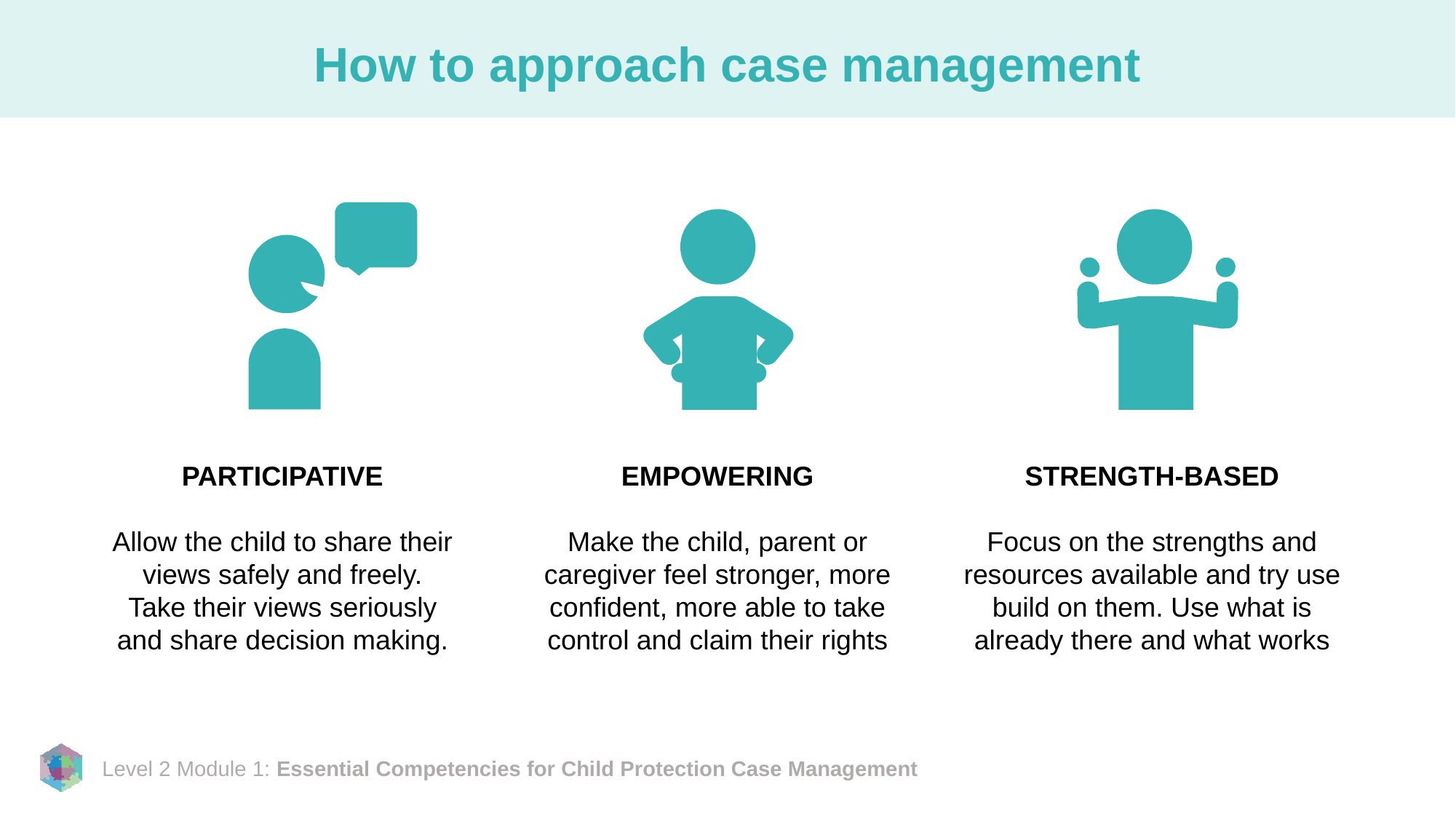

# How to approach case management

EMPOWERING

Make the child, parent or caregiver feel stronger, more confident, more able to take control and claim their rights
STRENGTH-BASED

Focus on the strengths and resources available and try use build on them. Use what is already there and what works
PARTICIPATIVE

Allow the child to share their views safely and freely. Take their views seriously and share decision making.